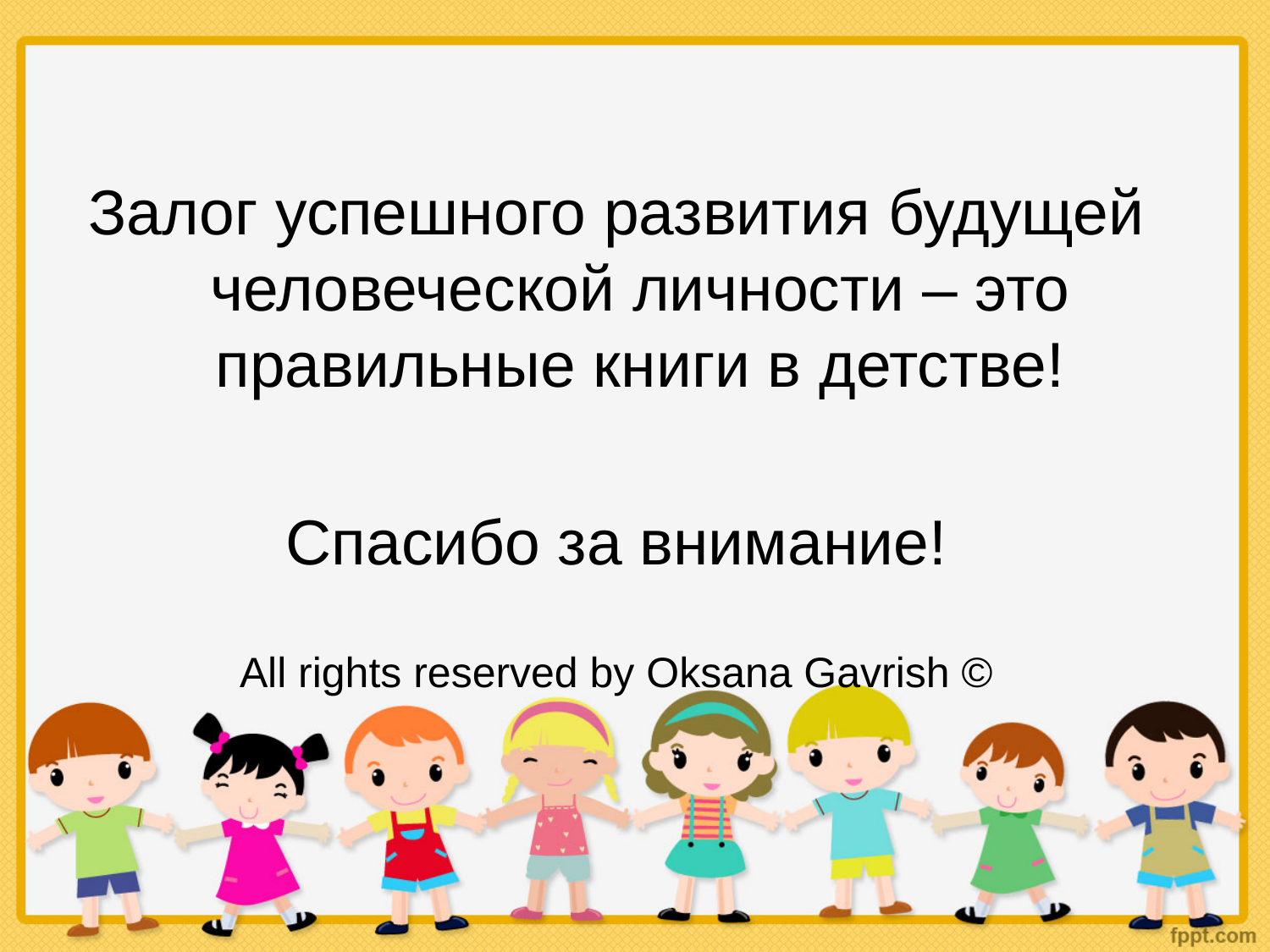

Залог успешного развития будущей человеческой личности – это правильные книги в детстве!

Спасибо за внимание!

All rights reserved by Oksana Gavrish ©